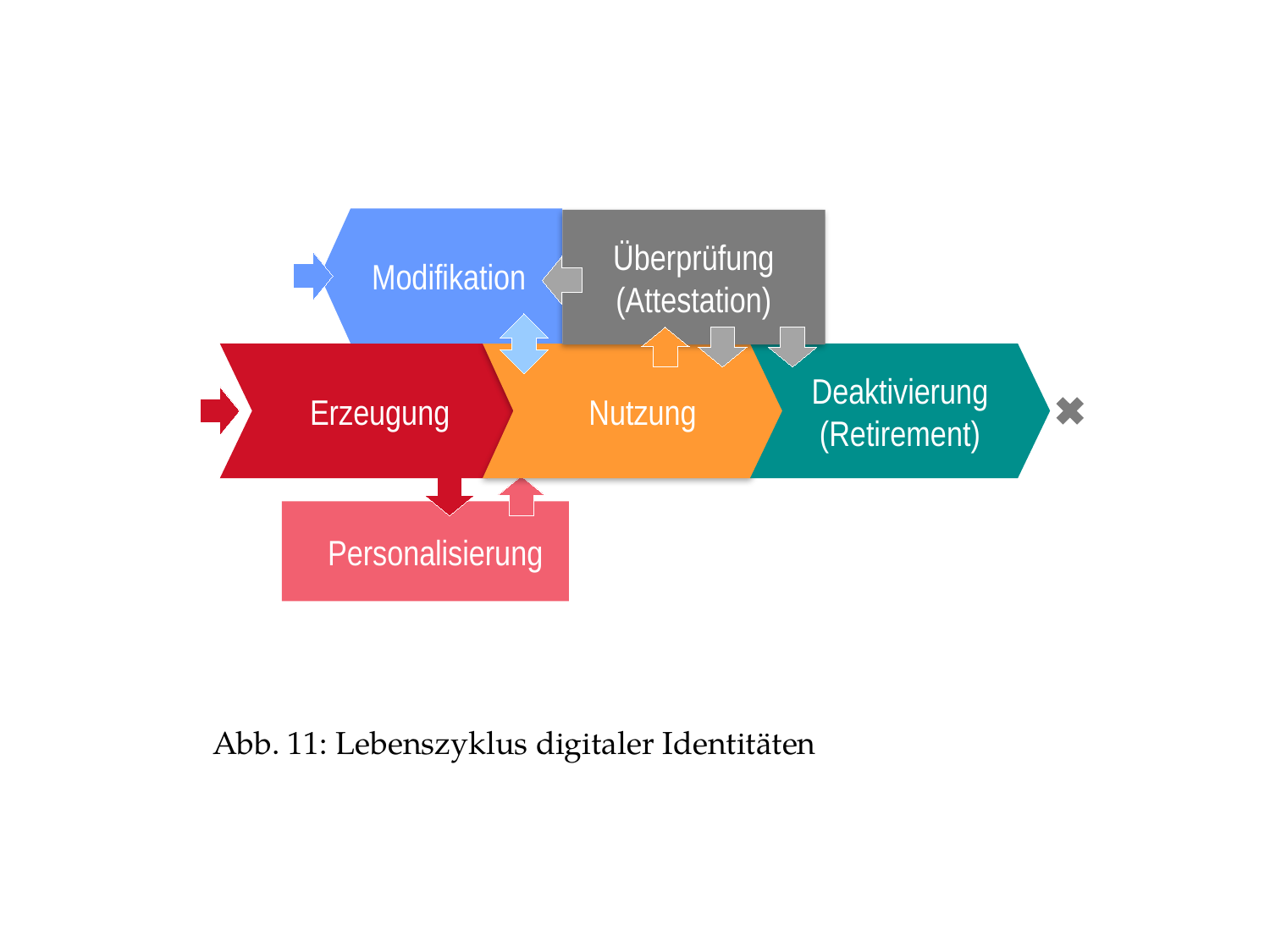

Modifikation
Überprüfung
(Attestation)

Erzeugung
Nutzung
Deaktivierung
(Retirement)

Personalisierung
Abb. 11: Lebenszyklus digitaler Identitäten